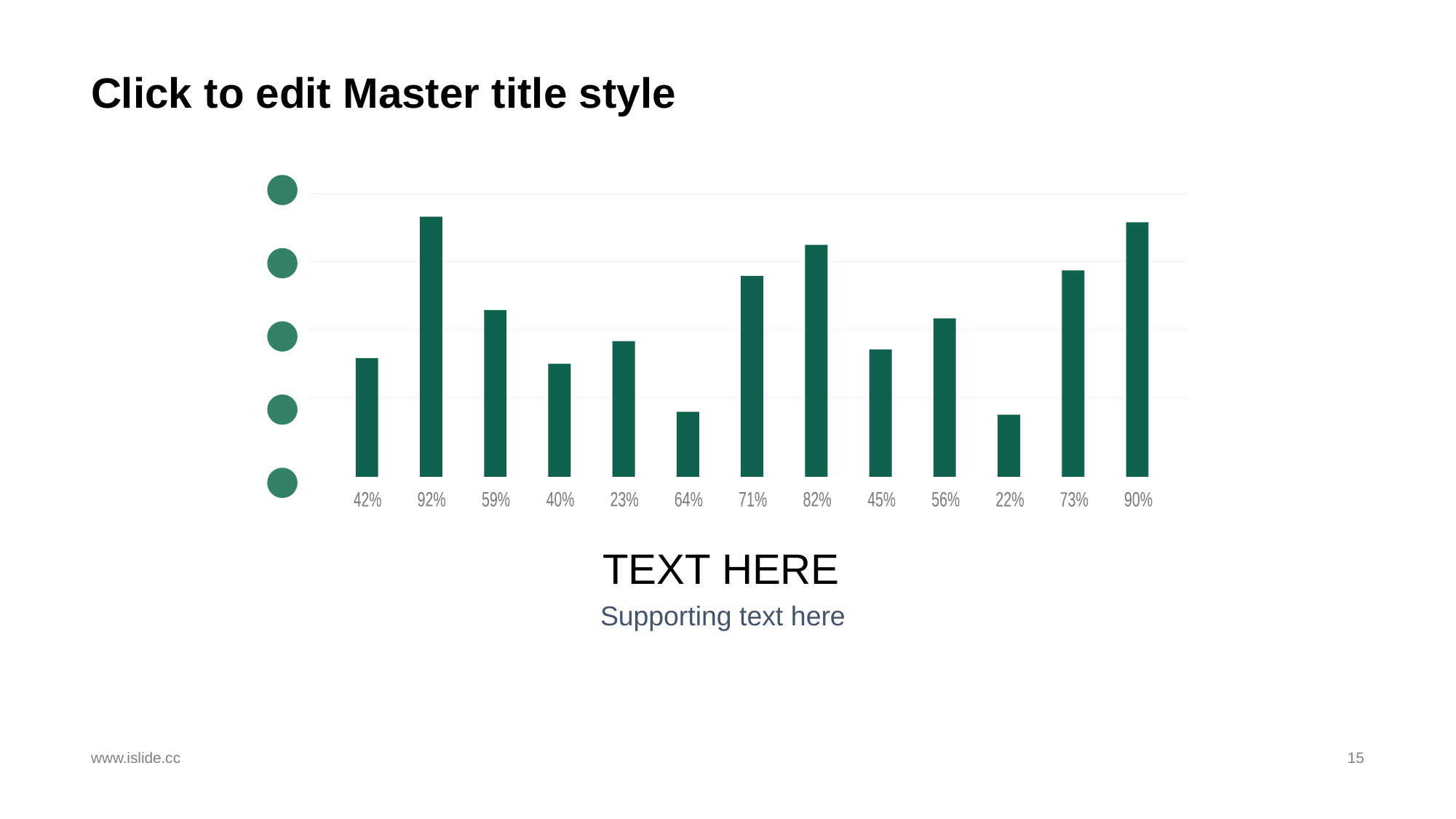

# Click to edit Master title style

42%
92%
59%
40%
23%
64%
71%
82%
45%
56%
22%
73%
90%
TEXT HERE
Supporting text here
www.islide.cc
15